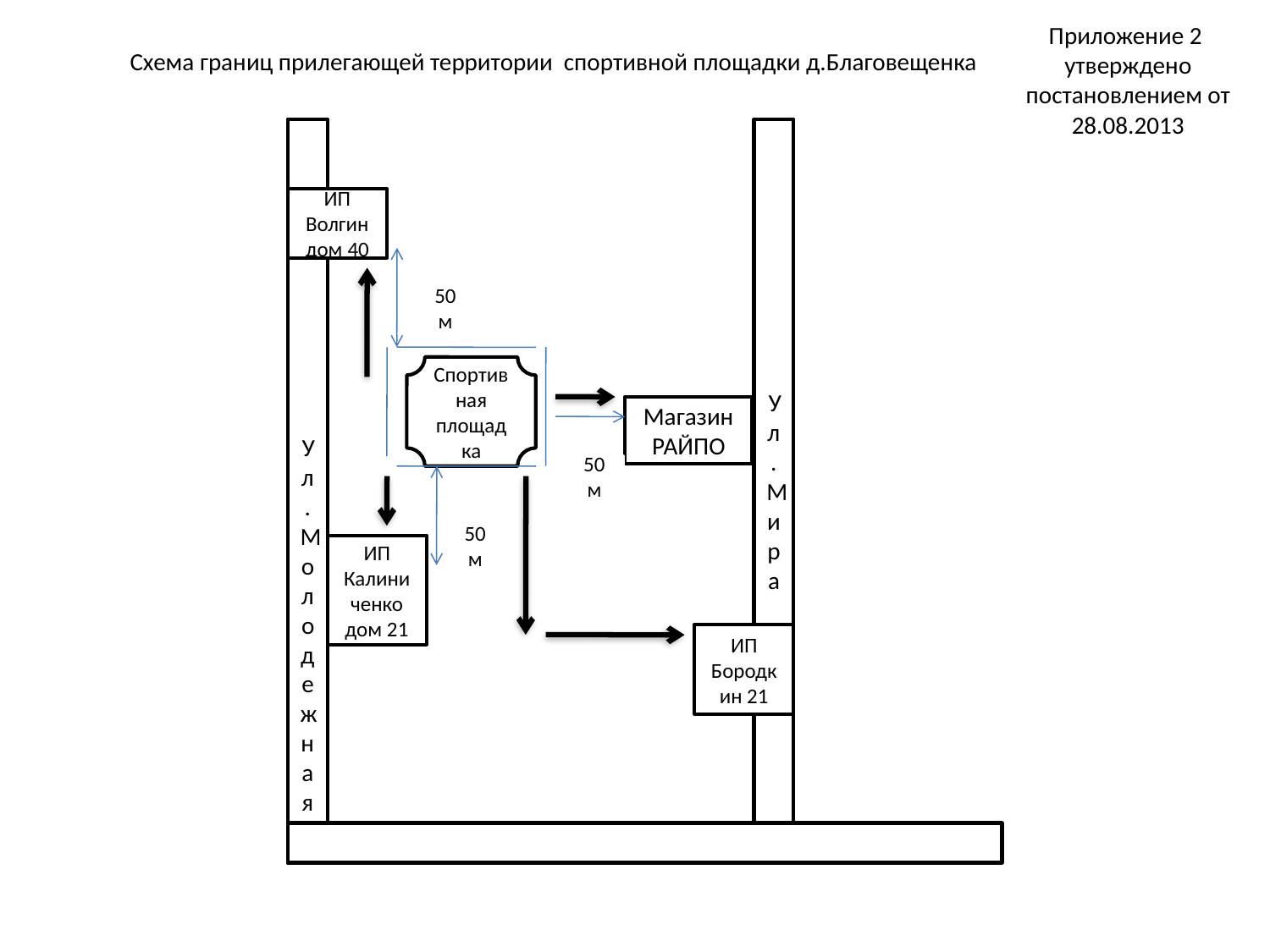

# Приложение 2 утверждено постановлением от 28.08.2013
Схема границ прилегающей территории  спортивной площадки д.Благовещенка

Ул.
Молодежная
Ул. Мира
ИП Волгин дом 40
50 м
Спортивная площадка
Магазин РАЙПО
50 м
50 м
ИП Калиниченко дом 21
ИП Бородкин 21